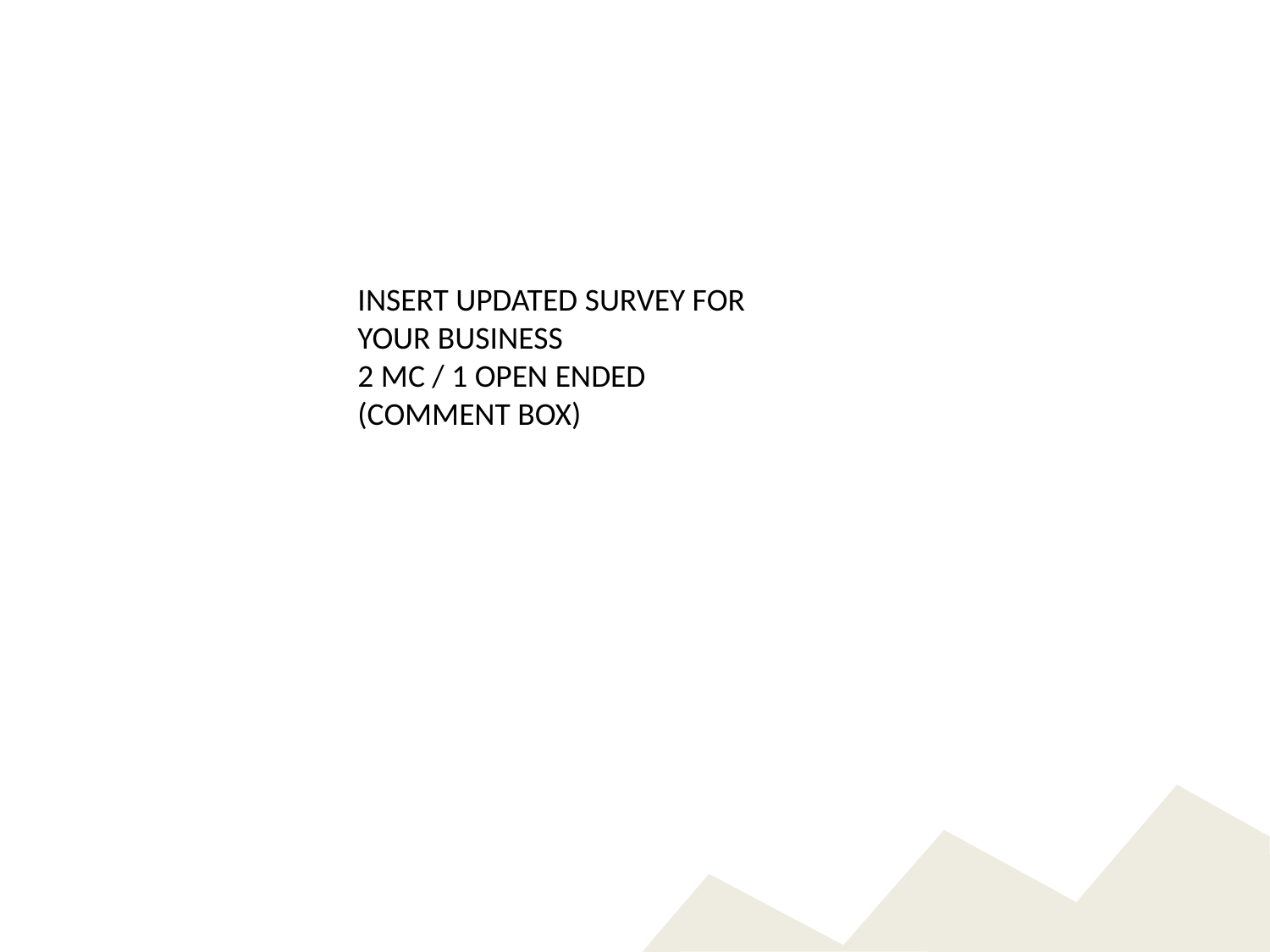

INSERT UPDATED SURVEY FOR YOUR BUSINESS
2 MC / 1 OPEN ENDED (COMMENT BOX)